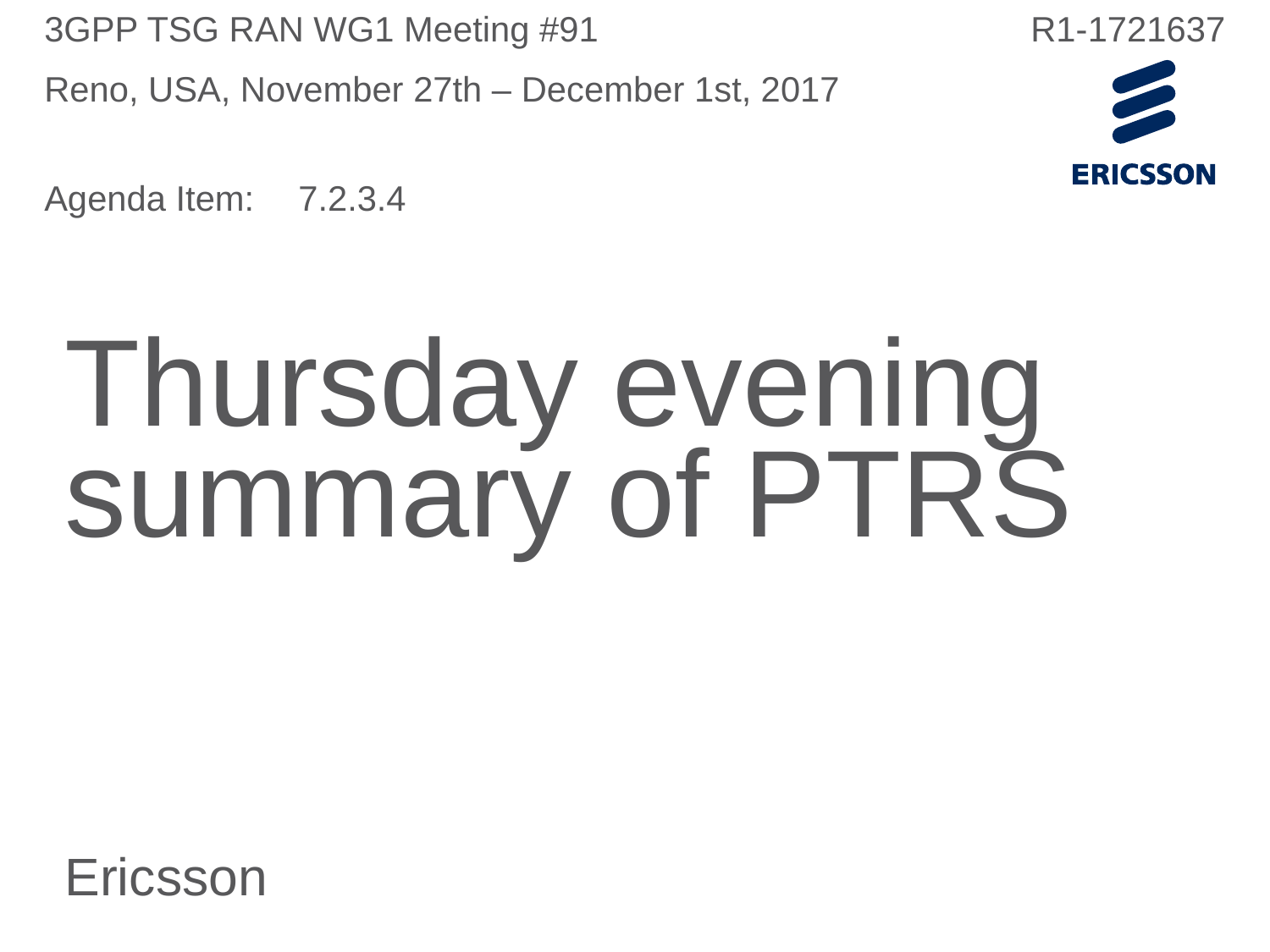

3GPP TSG RAN WG1 Meeting #91 			          R1-1721637
Reno, USA, November 27th – December 1st, 2017

Agenda Item:	7.2.3.4

# Thursday evening summary of PTRS
Ericsson